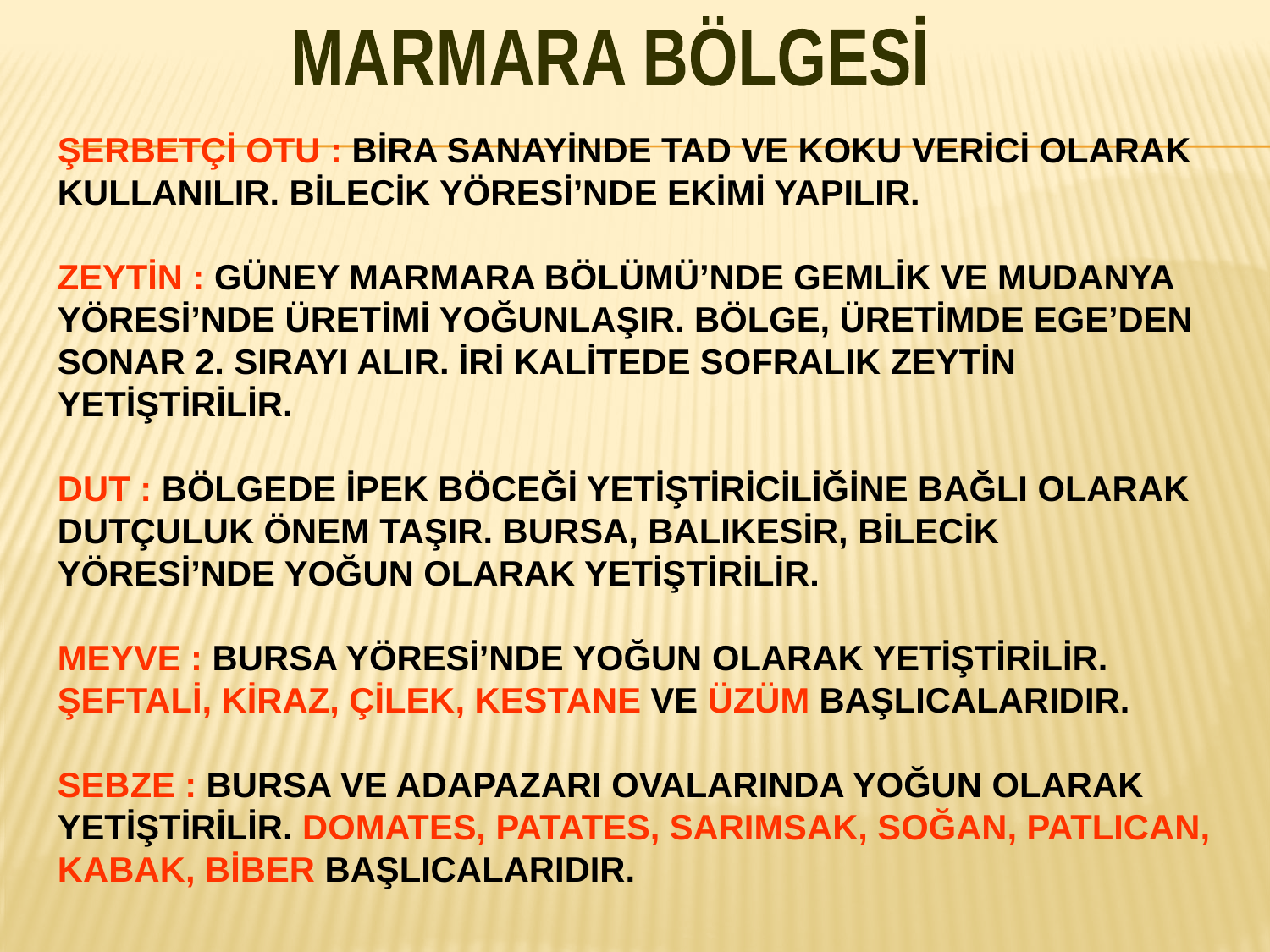

MARMARA BÖLGESİ
ŞERBETÇİ OTU : BİRA SANAYİNDE TAD VE KOKU VERİCİ OLARAK KULLANILIR. BİLECİK YÖRESİ’NDE EKİMİ YAPILIR.
ZEYTİN : GÜNEY MARMARA BÖLÜMÜ’NDE GEMLİK VE MUDANYA YÖRESİ’NDE ÜRETİMİ YOĞUNLAŞIR. BÖLGE, ÜRETİMDE EGE’DEN SONAR 2. SIRAYI ALIR. İRİ KALİTEDE SOFRALIK ZEYTİN YETİŞTİRİLİR.
DUT : BÖLGEDE İPEK BÖCEĞİ YETİŞTİRİCİLİĞİNE BAĞLI OLARAK DUTÇULUK ÖNEM TAŞIR. BURSA, BALIKESİR, BİLECİK YÖRESİ’NDE YOĞUN OLARAK YETİŞTİRİLİR.
MEYVE : BURSA YÖRESİ’NDE YOĞUN OLARAK YETİŞTİRİLİR. ŞEFTALİ, KİRAZ, ÇİLEK, KESTANE VE ÜZÜM BAŞLICALARIDIR.
SEBZE : BURSA VE ADAPAZARI OVALARINDA YOĞUN OLARAK YETİŞTİRİLİR. DOMATES, PATATES, SARIMSAK, SOĞAN, PATLICAN, KABAK, BİBER BAŞLICALARIDIR.